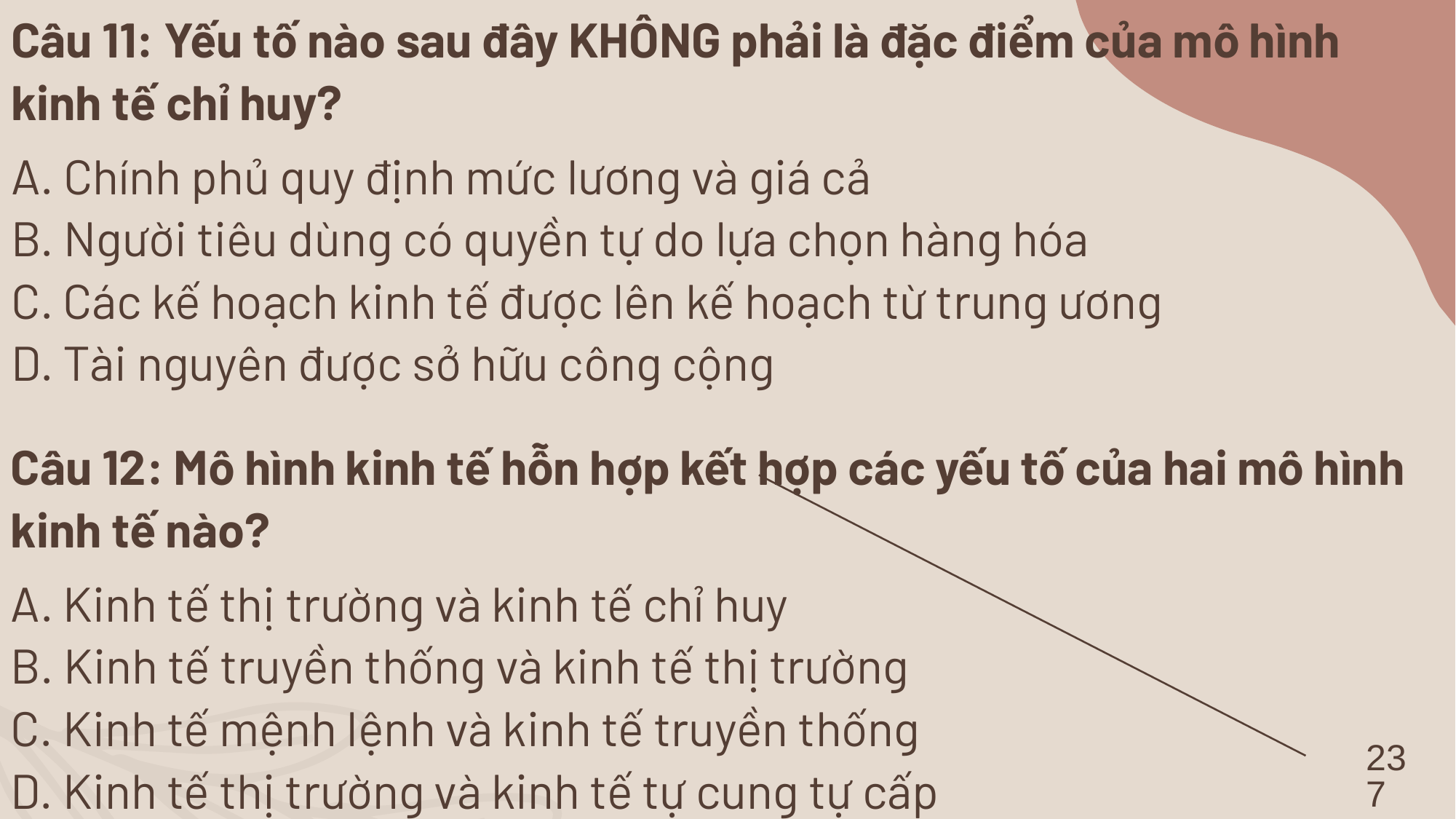

Câu 11: Yếu tố nào sau đây KHÔNG phải là đặc điểm của mô hình kinh tế chỉ huy?
A. Chính phủ quy định mức lương và giá cả
B. Người tiêu dùng có quyền tự do lựa chọn hàng hóa
C. Các kế hoạch kinh tế được lên kế hoạch từ trung ương
D. Tài nguyên được sở hữu công cộng

Câu 12: Mô hình kinh tế hỗn hợp kết hợp các yếu tố của hai mô hình kinh tế nào?
A. Kinh tế thị trường và kinh tế chỉ huy
B. Kinh tế truyền thống và kinh tế thị trường
C. Kinh tế mệnh lệnh và kinh tế truyền thống
D. Kinh tế thị trường và kinh tế tự cung tự cấp
237